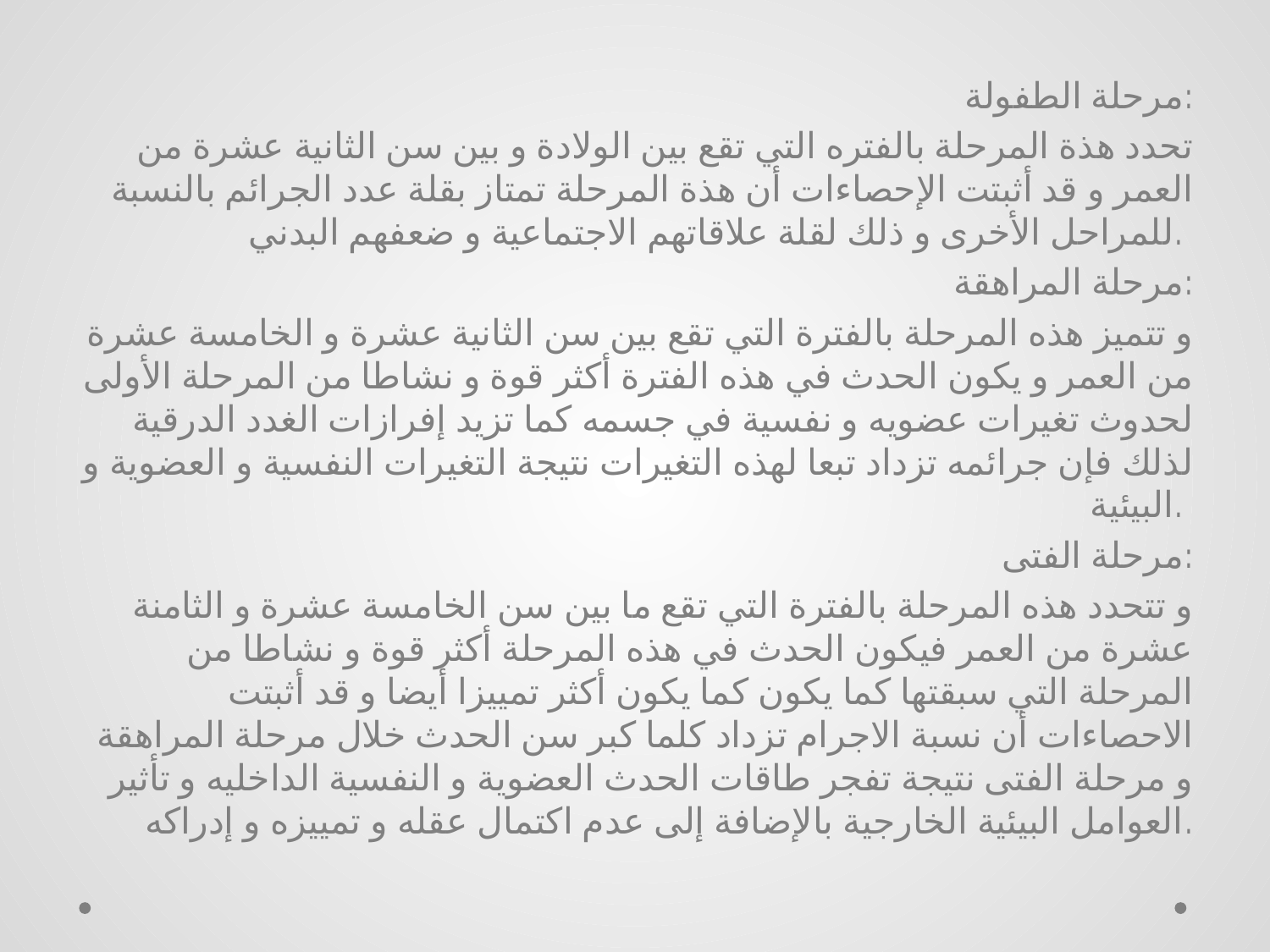

مرحلة الطفولة:
تحدد هذة المرحلة بالفتره التي تقع بين الولادة و بين سن الثانية عشرة من العمر و قد أثبتت الإحصاءات أن هذة المرحلة تمتاز بقلة عدد الجرائم بالنسبة للمراحل الأخرى و ذلك لقلة علاقاتهم الاجتماعية و ضعفهم البدني.
مرحلة المراهقة:
و تتميز هذه المرحلة بالفترة التي تقع بين سن الثانية عشرة و الخامسة عشرة من العمر و يكون الحدث في هذه الفترة أكثر قوة و نشاطا من المرحلة الأولى لحدوث تغيرات عضويه و نفسية في جسمه كما تزيد إفرازات الغدد الدرقية لذلك فإن جرائمه تزداد تبعا لهذه التغيرات نتيجة التغيرات النفسية و العضوية و البيئية.
مرحلة الفتى:
و تتحدد هذه المرحلة بالفترة التي تقع ما بين سن الخامسة عشرة و الثامنة عشرة من العمر فيكون الحدث في هذه المرحلة أكثر قوة و نشاطا من المرحلة التي سبقتها كما يكون كما يكون أكثر تمييزا أيضا و قد أثبتت الاحصاءات أن نسبة الاجرام تزداد كلما كبر سن الحدث خلال مرحلة المراهقة و مرحلة الفتى نتيجة تفجر طاقات الحدث العضوية و النفسية الداخليه و تأثير العوامل البيئية الخارجية بالإضافة إلى عدم اكتمال عقله و تمييزه و إدراكه.